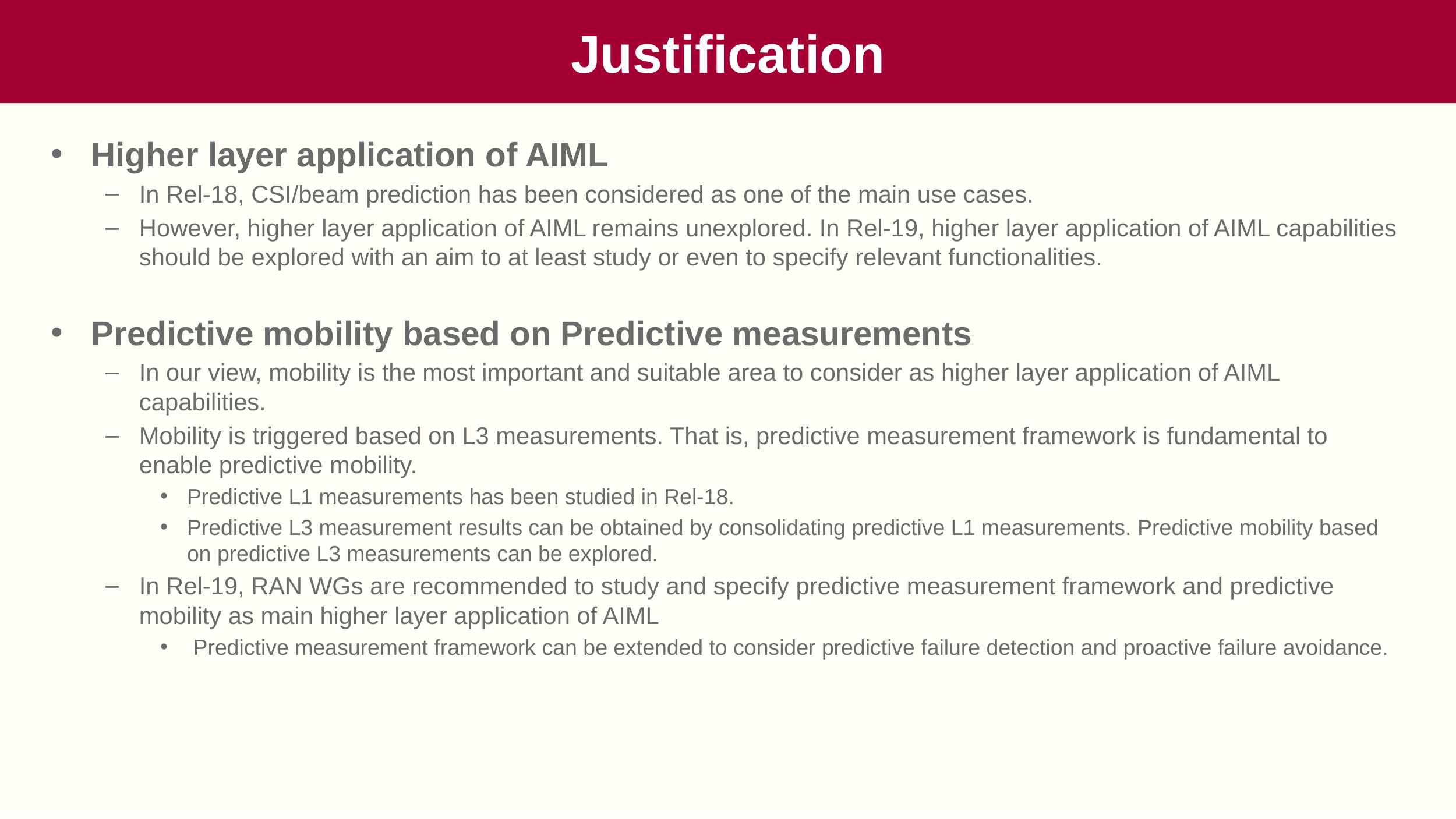

# Justification
Higher layer application of AIML
In Rel-18, CSI/beam prediction has been considered as one of the main use cases.
However, higher layer application of AIML remains unexplored. In Rel-19, higher layer application of AIML capabilities should be explored with an aim to at least study or even to specify relevant functionalities.

Predictive mobility based on Predictive measurements
In our view, mobility is the most important and suitable area to consider as higher layer application of AIML capabilities.
Mobility is triggered based on L3 measurements. That is, predictive measurement framework is fundamental to enable predictive mobility.
Predictive L1 measurements has been studied in Rel-18.
Predictive L3 measurement results can be obtained by consolidating predictive L1 measurements. Predictive mobility based on predictive L3 measurements can be explored.
In Rel-19, RAN WGs are recommended to study and specify predictive measurement framework and predictive mobility as main higher layer application of AIML
 Predictive measurement framework can be extended to consider predictive failure detection and proactive failure avoidance.